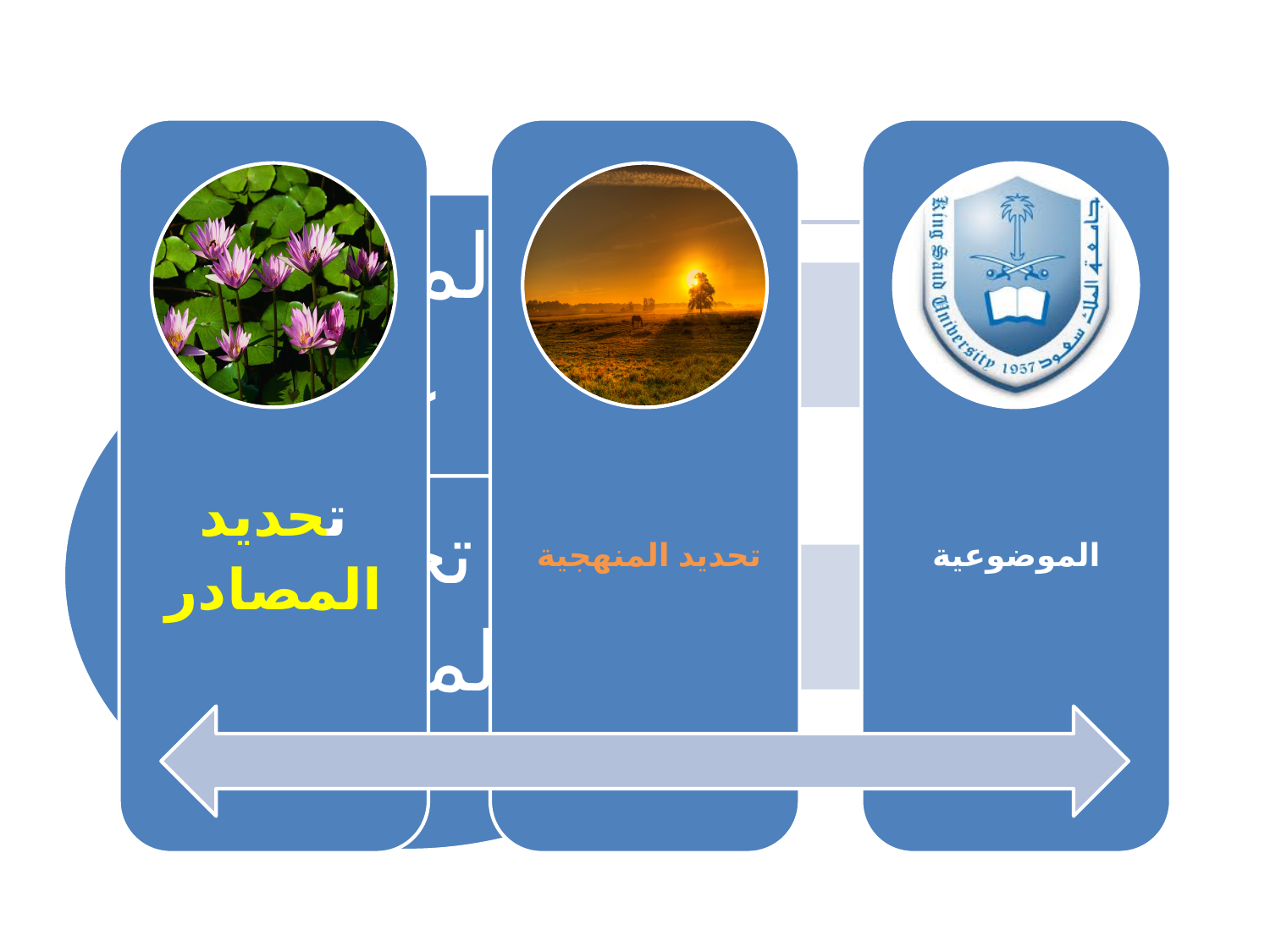

تحديد المصادر
تحديد المنهجية
الموضوعية
الموضوعية
تحديد المنهجية